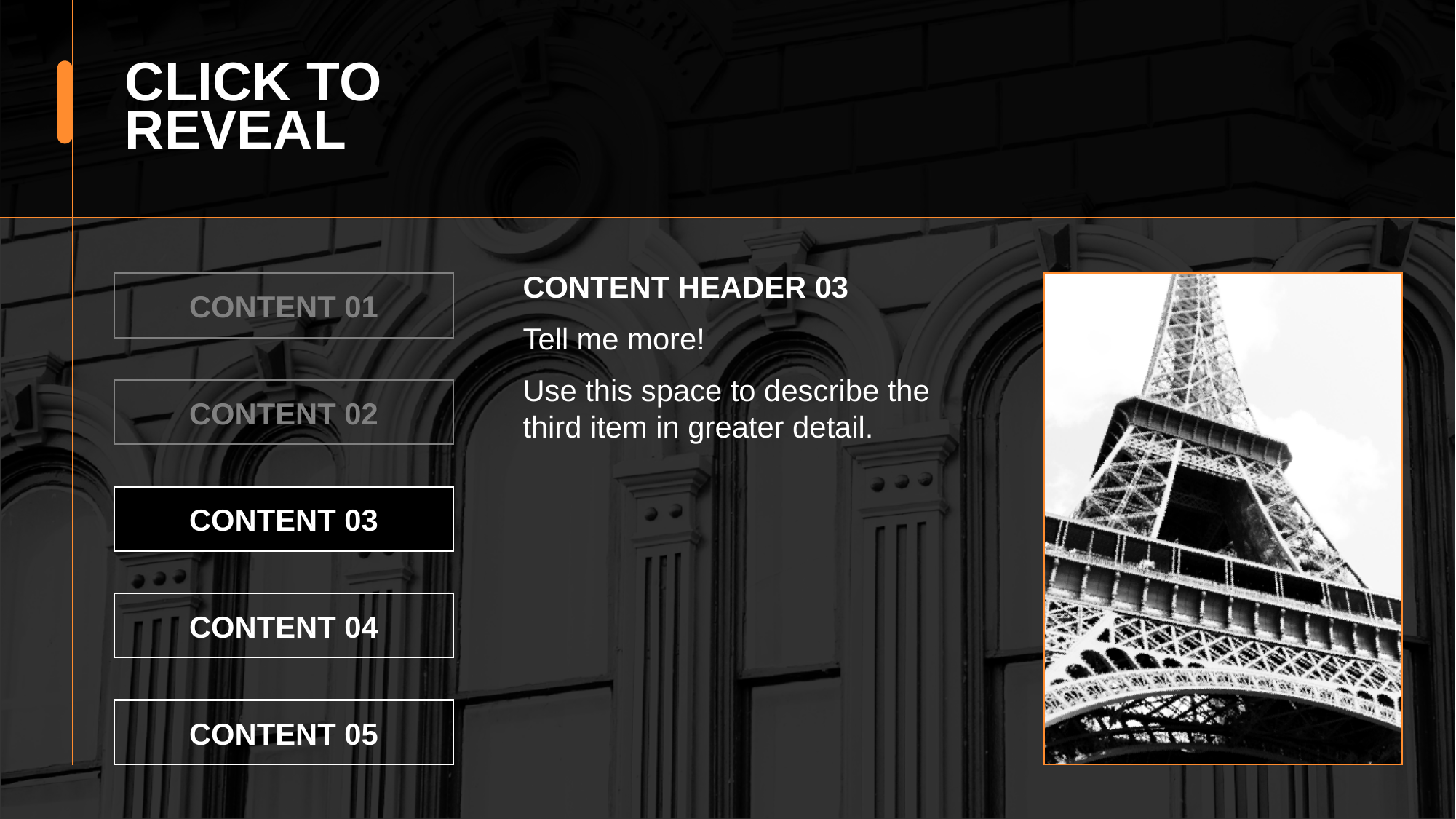

CLICK TO
REVEAL

CONTENT HEADER 03
CONTENT 01

Tell me more!
Use this space to describe the third item in greater detail.
CONTENT 02
CONTENT 03
CONTENT 04
CONTENT 05